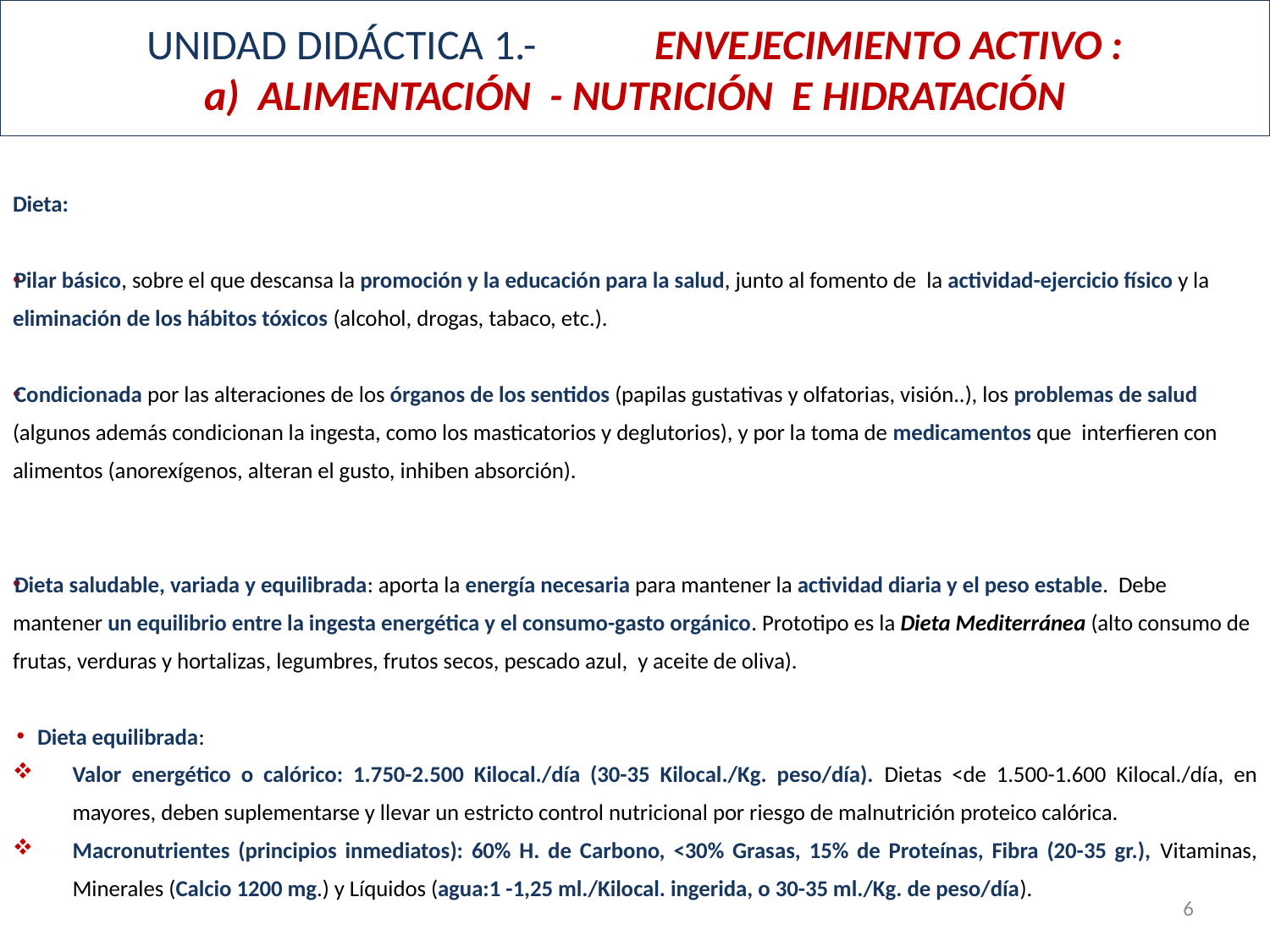

# UNIDAD DIDÁCTICA 1.- 	ENVEJECIMIENTO ACTIVO : a)  ALIMENTACIÓN  - NUTRICIÓN  E HIDRATACIÓN
Dieta:

Pilar básico, sobre el que descansa la promoción y la educación para la salud, junto al fomento de  la actividad-ejercicio físico y la eliminación de los hábitos tóxicos (alcohol, drogas, tabaco, etc.).

Condicionada por las alteraciones de los órganos de los sentidos (papilas gustativas y olfatorias, visión..), los problemas de salud (algunos además condicionan la ingesta, como los masticatorios y deglutorios), y por la toma de medicamentos que  interfieren con alimentos (anorexígenos, alteran el gusto, inhiben absorción).

Dieta saludable, variada y equilibrada: aporta la energía necesaria para mantener la actividad diaria y el peso estable.  Debe mantener un equilibrio entre la ingesta energética y el consumo-gasto orgánico. Prototipo es la Dieta Mediterránea (alto consumo de frutas, verduras y hortalizas, legumbres, frutos secos, pescado azul,  y aceite de oliva).

Dieta equilibrada:
Valor energético o calórico: 1.750-2.500 Kilocal./día (30-35 Kilocal./Kg. peso/día). Dietas <de 1.500-1.600 Kilocal./día, en mayores, deben suplementarse y llevar un estricto control nutricional por riesgo de malnutrición proteico calórica.
Macronutrientes (principios inmediatos): 60% H. de Carbono, <30% Grasas, 15% de Proteínas, Fibra (20-35 gr.), Vitaminas, Minerales (Calcio 1200 mg.) y Líquidos (agua:1 -1,25 ml./Kilocal. ingerida, o 30-35 ml./Kg. de peso/día).
6